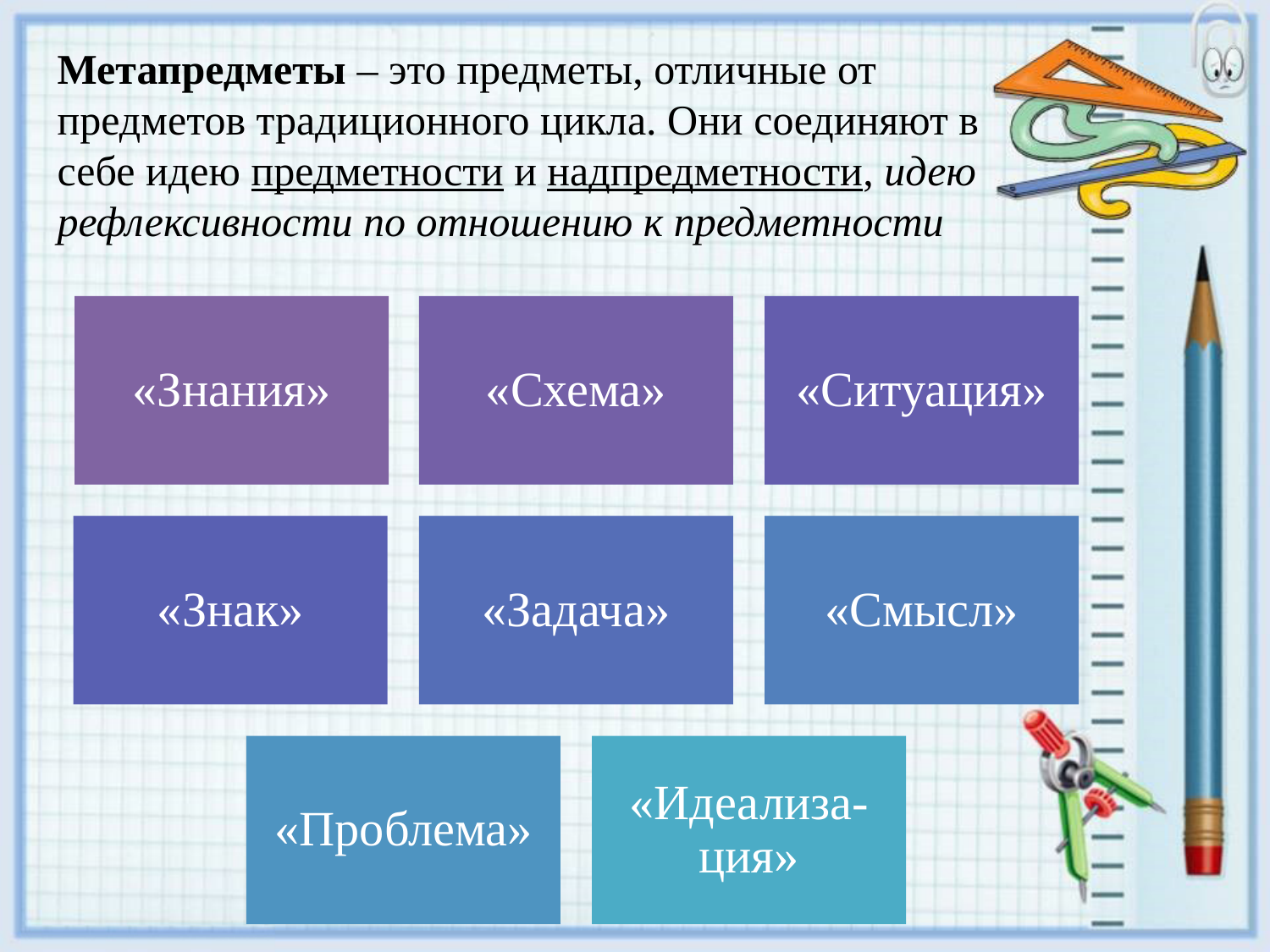

Метапредметы – это предметы, отличные от предметов традиционного цикла. Они соединяют в себе идею предметности и надпредметности, идею рефлексивности по отношению к предметности
«Знания»
«Схема»
«Ситуация»
«Знак»
«Задача»
«Смысл»
«Проблема»
«Идеализа-ция»